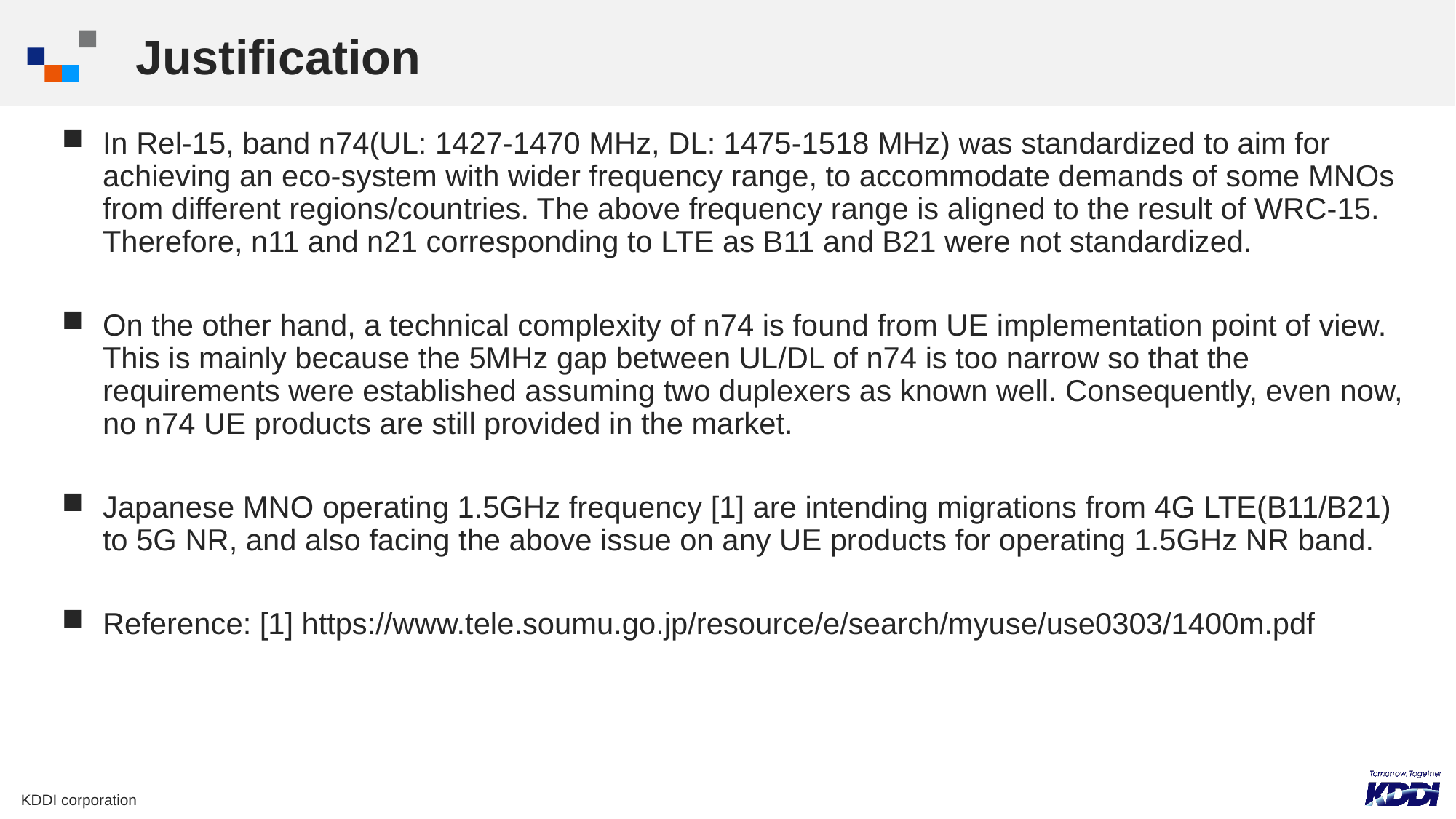

# Justification
In Rel-15, band n74(UL: 1427-1470 MHz, DL: 1475-1518 MHz) was standardized to aim for achieving an eco-system with wider frequency range, to accommodate demands of some MNOs from different regions/countries. The above frequency range is aligned to the result of WRC-15. Therefore, n11 and n21 corresponding to LTE as B11 and B21 were not standardized.

On the other hand, a technical complexity of n74 is found from UE implementation point of view. This is mainly because the 5MHz gap between UL/DL of n74 is too narrow so that the requirements were established assuming two duplexers as known well. Consequently, even now, no n74 UE products are still provided in the market.

Japanese MNO operating 1.5GHz frequency [1] are intending migrations from 4G LTE(B11/B21) to 5G NR, and also facing the above issue on any UE products for operating 1.5GHz NR band.

Reference: [1] https://www.tele.soumu.go.jp/resource/e/search/myuse/use0303/1400m.pdf